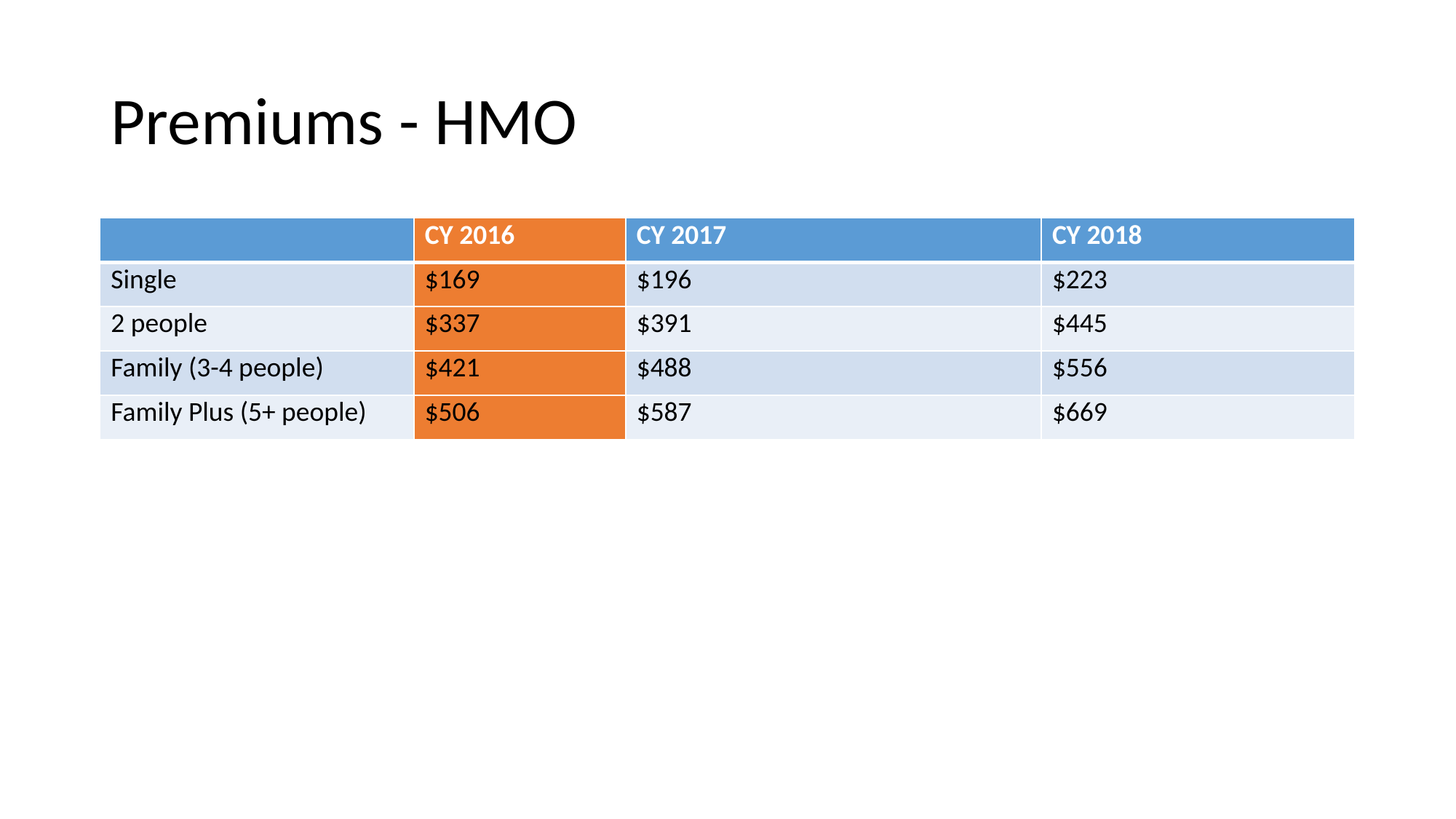

# Premiums - HMO
|  | CY 2016 | CY 2017 | CY 2018 |
| --- | --- | --- | --- |
| Single | $169 | $196 | $223 |
| 2 people | $337 | $391 | $445 |
| Family (3-4 people) | $421 | $488 | $556 |
| Family Plus (5+ people) | $506 | $587 | $669 |